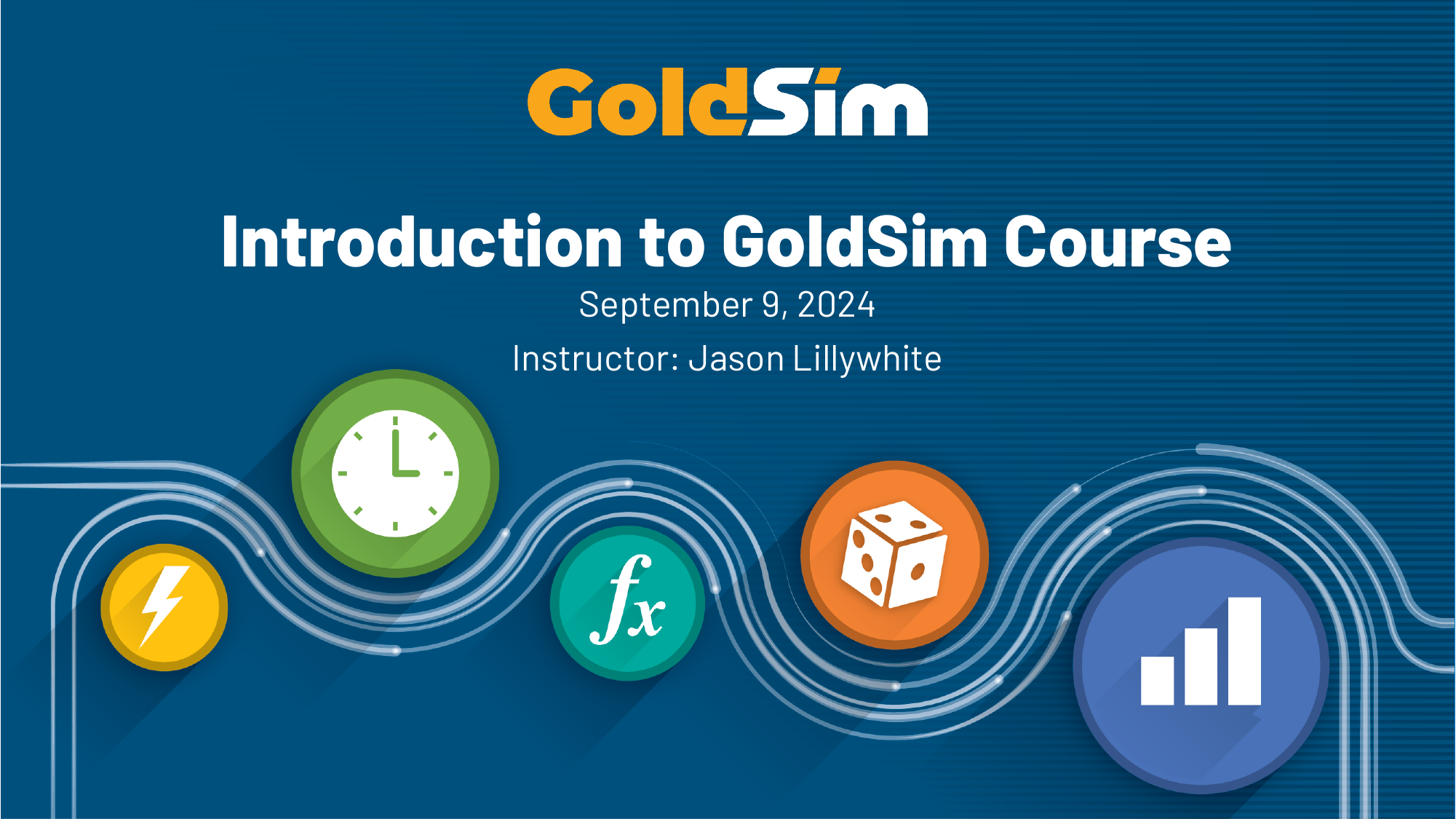

# Introduction to GoldSim Course
September 9, 2024
Instructor: Jason Lillywhite